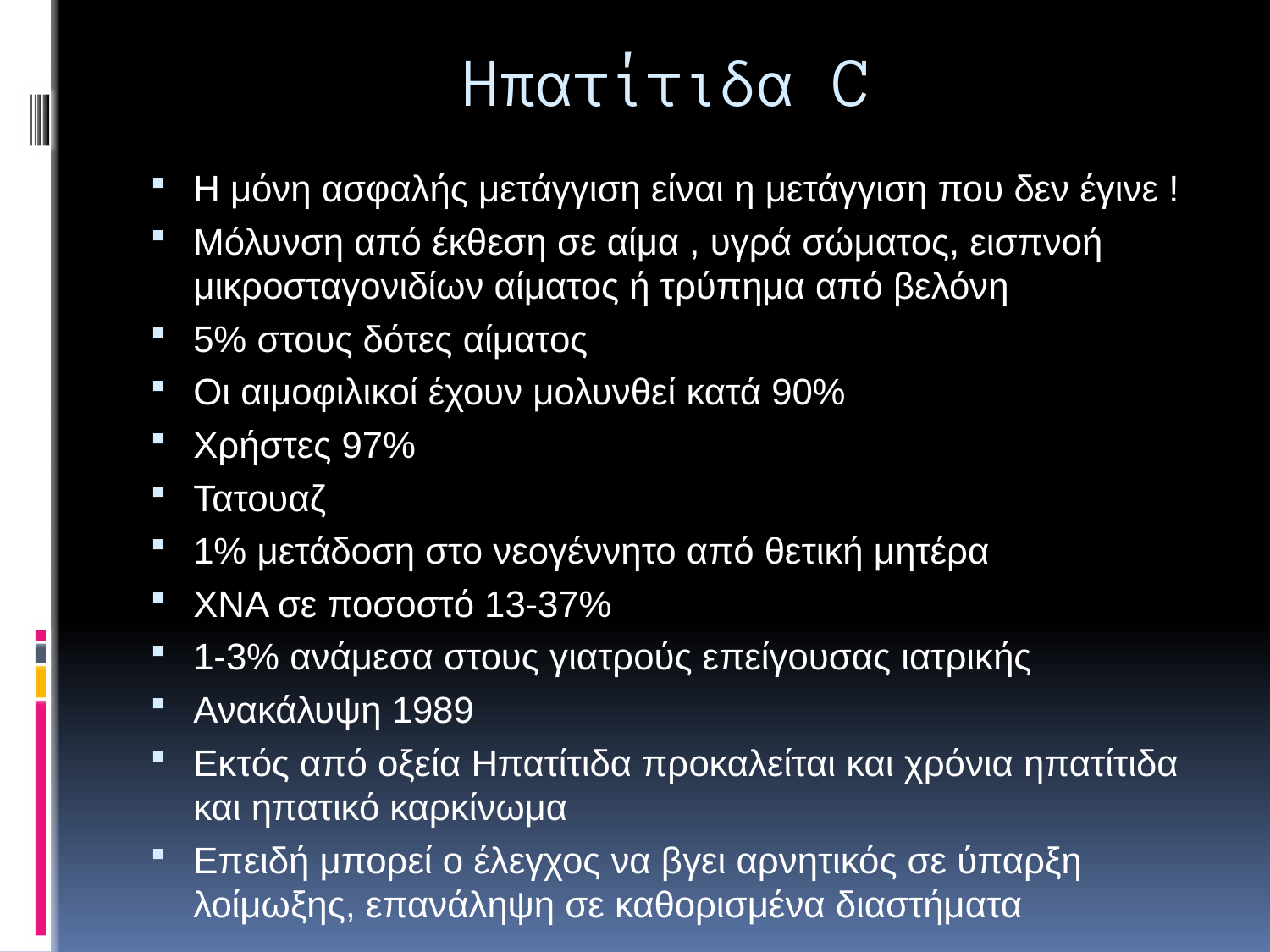

# Ηπατίτιδα C
Η μόνη ασφαλής μετάγγιση είναι η μετάγγιση που δεν έγινε !
Μόλυνση από έκθεση σε αίμα , υγρά σώματος, εισπνοή μικροσταγονιδίων αίματος ή τρύπημα από βελόνη
5% στους δότες αίματος
Οι αιμοφιλικοί έχουν μολυνθεί κατά 90%
Χρήστες 97%
Τατουαζ
1% μετάδοση στο νεογέννητο από θετική μητέρα
ΧΝΑ σε ποσοστό 13-37%
1-3% ανάμεσα στους γιατρούς επείγουσας ιατρικής
Ανακάλυψη 1989
Εκτός από οξεία Ηπατίτιδα προκαλείται και χρόνια ηπατίτιδα και ηπατικό καρκίνωμα
Επειδή μπορεί ο έλεγχος να βγει αρνητικός σε ύπαρξη λοίμωξης, επανάληψη σε καθορισμένα διαστήματα